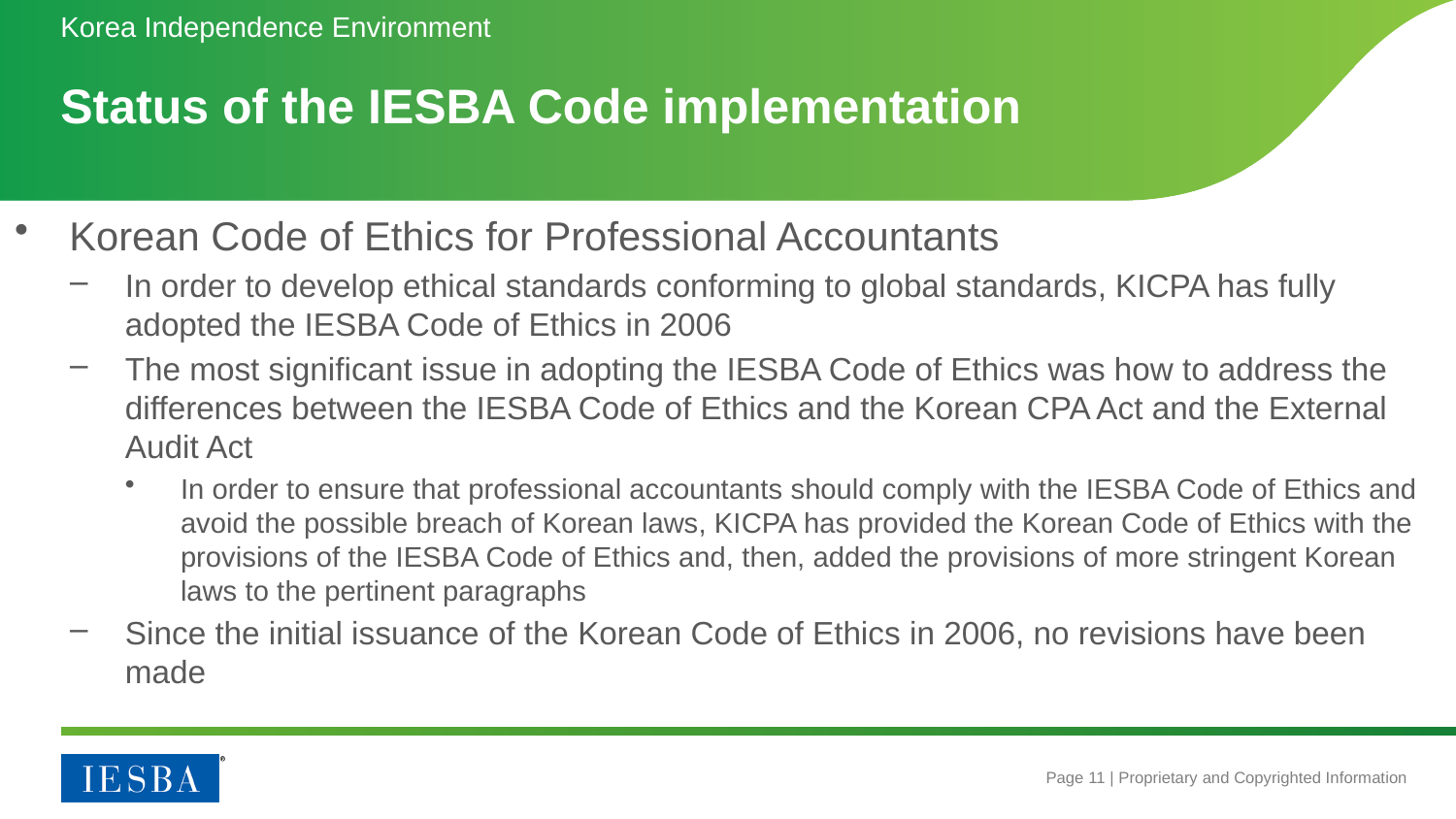

Korea Independence Environment

# Status of the IESBA Code implementation
Korean Code of Ethics for Professional Accountants
In order to develop ethical standards conforming to global standards, KICPA has fully adopted the IESBA Code of Ethics in 2006
The most significant issue in adopting the IESBA Code of Ethics was how to address the differences between the IESBA Code of Ethics and the Korean CPA Act and the External Audit Act
In order to ensure that professional accountants should comply with the IESBA Code of Ethics and avoid the possible breach of Korean laws, KICPA has provided the Korean Code of Ethics with the provisions of the IESBA Code of Ethics and, then, added the provisions of more stringent Korean laws to the pertinent paragraphs
Since the initial issuance of the Korean Code of Ethics in 2006, no revisions have been made